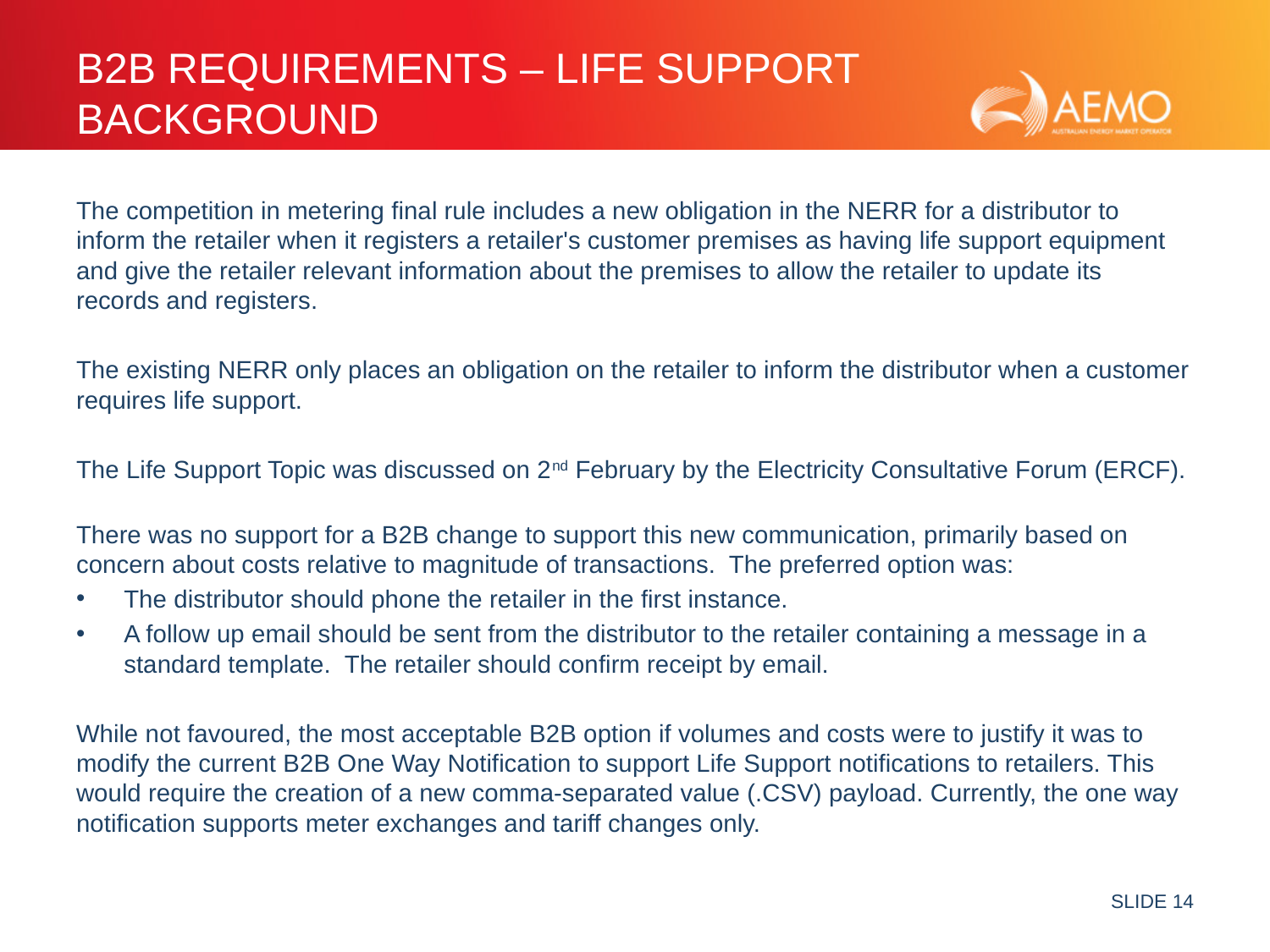

# B2B Requirements – LIFE Support   Background
The competition in metering final rule includes a new obligation in the NERR for a distributor to inform the retailer when it registers a retailer's customer premises as having life support equipment and give the retailer relevant information about the premises to allow the retailer to update its records and registers.

The existing NERR only places an obligation on the retailer to inform the distributor when a customer requires life support.

The Life Support Topic was discussed on 2nd February by the Electricity Consultative Forum (ERCF).
There was no support for a B2B change to support this new communication, primarily based on concern about costs relative to magnitude of transactions.  The preferred option was:
The distributor should phone the retailer in the first instance.
A follow up email should be sent from the distributor to the retailer containing a message in a standard template.  The retailer should confirm receipt by email.

While not favoured, the most acceptable B2B option if volumes and costs were to justify it was to modify the current B2B One Way Notification to support Life Support notifications to retailers. This would require the creation of a new comma-separated value (.CSV) payload. Currently, the one way notification supports meter exchanges and tariff changes only.